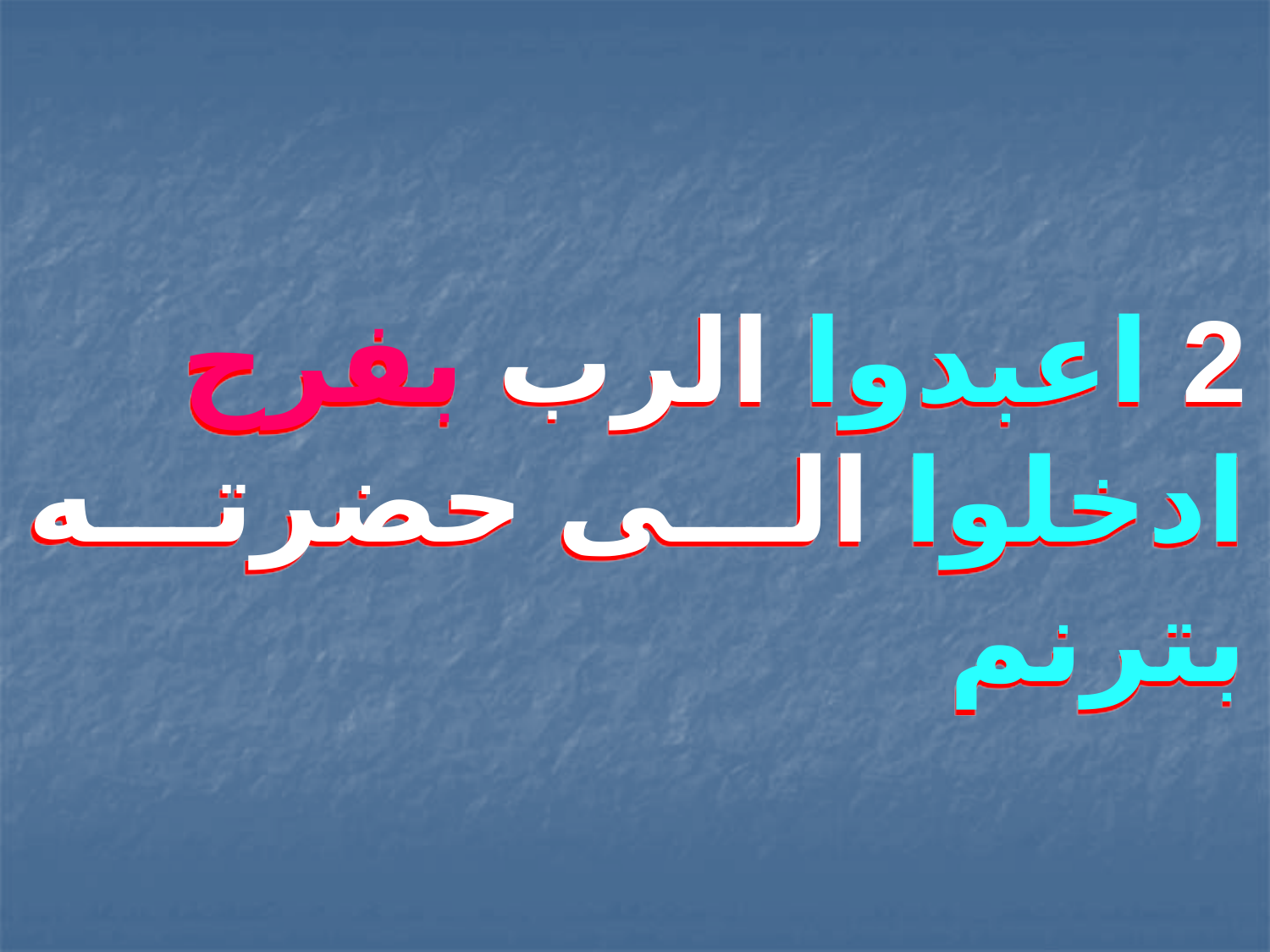

2 اعبدوا الرب بفرح ادخلوا الى حضرته بترنم